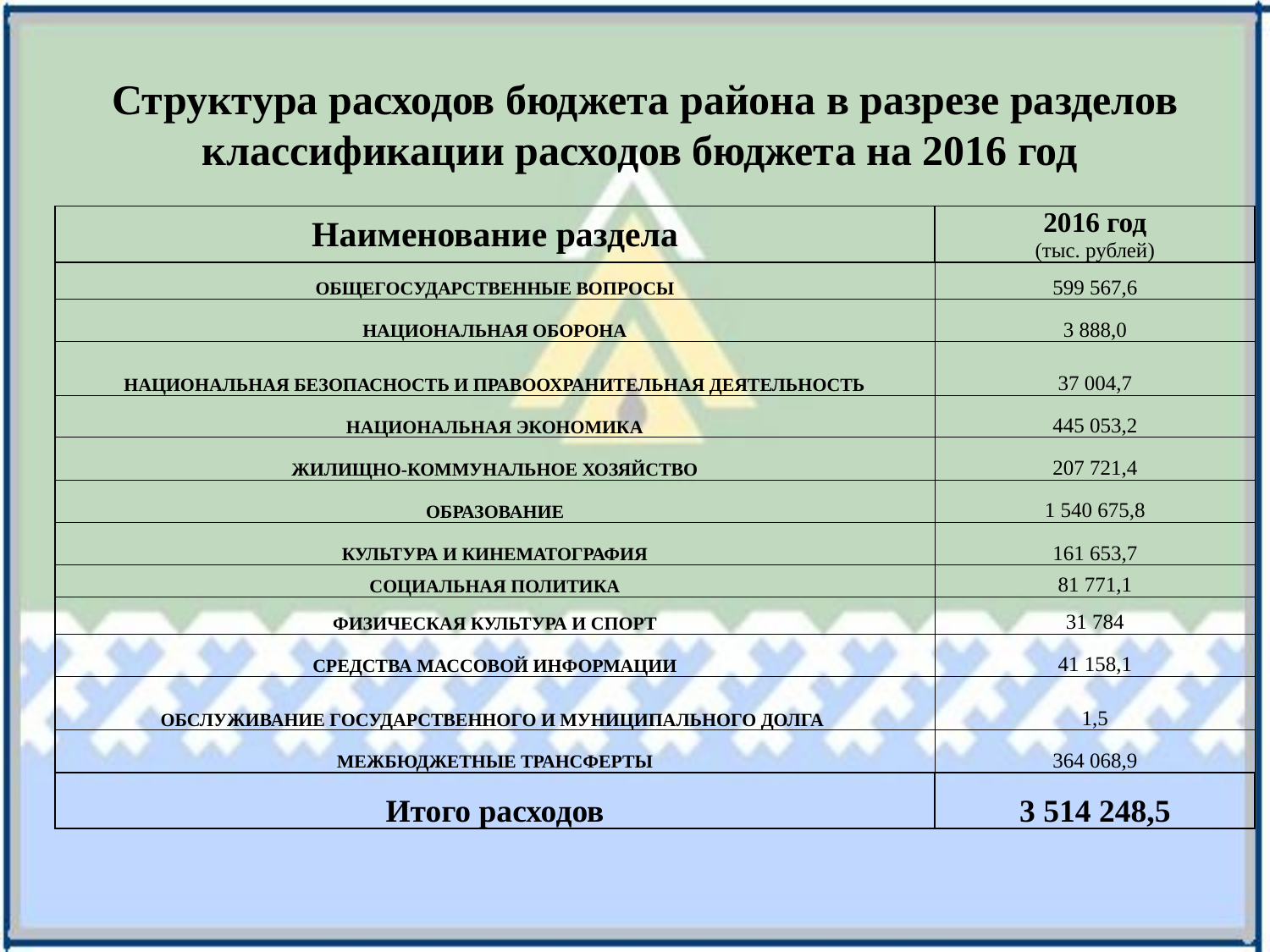

Структура расходов бюджета района в разрезе разделов классификации расходов бюджета на 2016 год

| Наименование раздела | 2016 год (тыс. рублей) |
| --- | --- |
| ОБЩЕГОСУДАРСТВЕННЫЕ ВОПРОСЫ | 599 567,6 |
| НАЦИОНАЛЬНАЯ ОБОРОНА | 3 888,0 |
| НАЦИОНАЛЬНАЯ БЕЗОПАСНОСТЬ И ПРАВООХРАНИТЕЛЬНАЯ ДЕЯТЕЛЬНОСТЬ | 37 004,7 |
| НАЦИОНАЛЬНАЯ ЭКОНОМИКА | 445 053,2 |
| ЖИЛИЩНО-КОММУНАЛЬНОЕ ХОЗЯЙСТВО | 207 721,4 |
| ОБРАЗОВАНИЕ | 1 540 675,8 |
| КУЛЬТУРА И КИНЕМАТОГРАФИЯ | 161 653,7 |
| СОЦИАЛЬНАЯ ПОЛИТИКА | 81 771,1 |
| ФИЗИЧЕСКАЯ КУЛЬТУРА И СПОРТ | 31 784 |
| СРЕДСТВА МАССОВОЙ ИНФОРМАЦИИ | 41 158,1 |
| ОБСЛУЖИВАНИЕ ГОСУДАРСТВЕННОГО И МУНИЦИПАЛЬНОГО ДОЛГА | 1,5 |
| МЕЖБЮДЖЕТНЫЕ ТРАНСФЕРТЫ | 364 068,9 |
| Итого расходов | 3 514 248,5 |